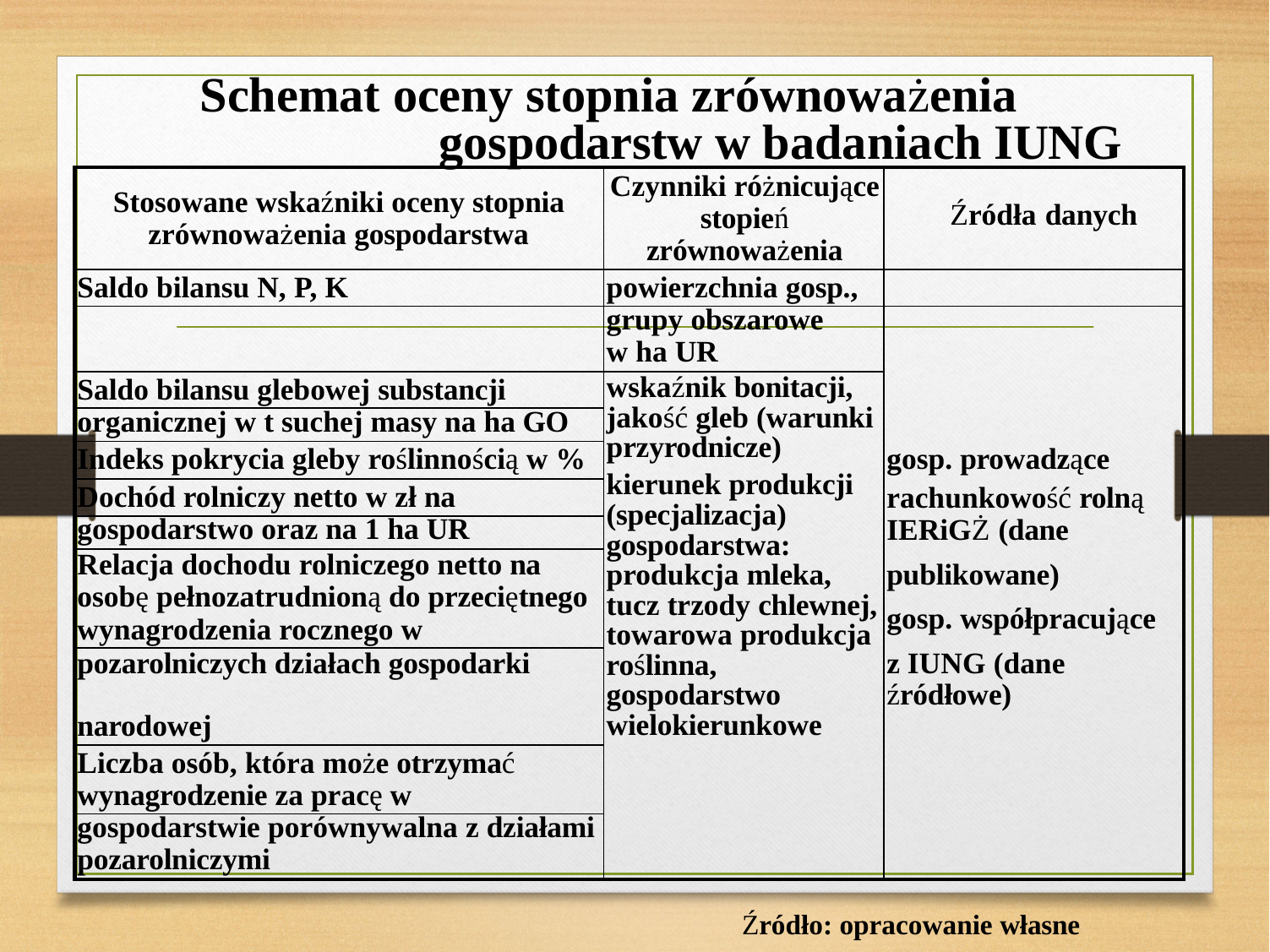

# Schemat oceny stopnia zrównoważenia gospodarstw w badaniach IUNG
| Stosowane wskaźniki oceny stopnia zrównoważenia gospodarstwa | Czynniki różnicujące stopień zrównoważenia | Źródła danych |
| --- | --- | --- |
| Saldo bilansu N, P, K | powierzchnia gosp., |  |
|  | grupy obszarowe |  |
|  | w ha UR |  |
| Saldo bilansu glebowej substancji | wskaźnik bonitacji, jakość gleb (warunki przyrodnicze) kierunek produkcji (specjalizacja) gospodarstwa: produkcja mleka, tucz trzody chlewnej, towarowa produkcja roślinna, gospodarstwo wielokierunkowe |  |
| organicznej w t suchej masy na ha GO |  |  |
| Indeks pokrycia gleby roślinnością w % |  | gosp. prowadzące |
| Dochód rolniczy netto w zł na |  | rachunkowość rolną |
| gospodarstwo oraz na 1 ha UR |  | IERiGŻ (dane |
| Relacja dochodu rolniczego netto na osobę pełnozatrudnioną do przeciętnego wynagrodzenia rocznego w |  | publikowane) gosp. współpracujące |
| pozarolniczych działach gospodarki |  | z IUNG (dane źródłowe) |
| narodowej |  |  |
| Liczba osób, która może otrzymać wynagrodzenie za pracę w |  |  |
| gospodarstwie porównywalna z działami |  |  |
| pozarolniczymi |  |  |
Źródło: opracowanie własne